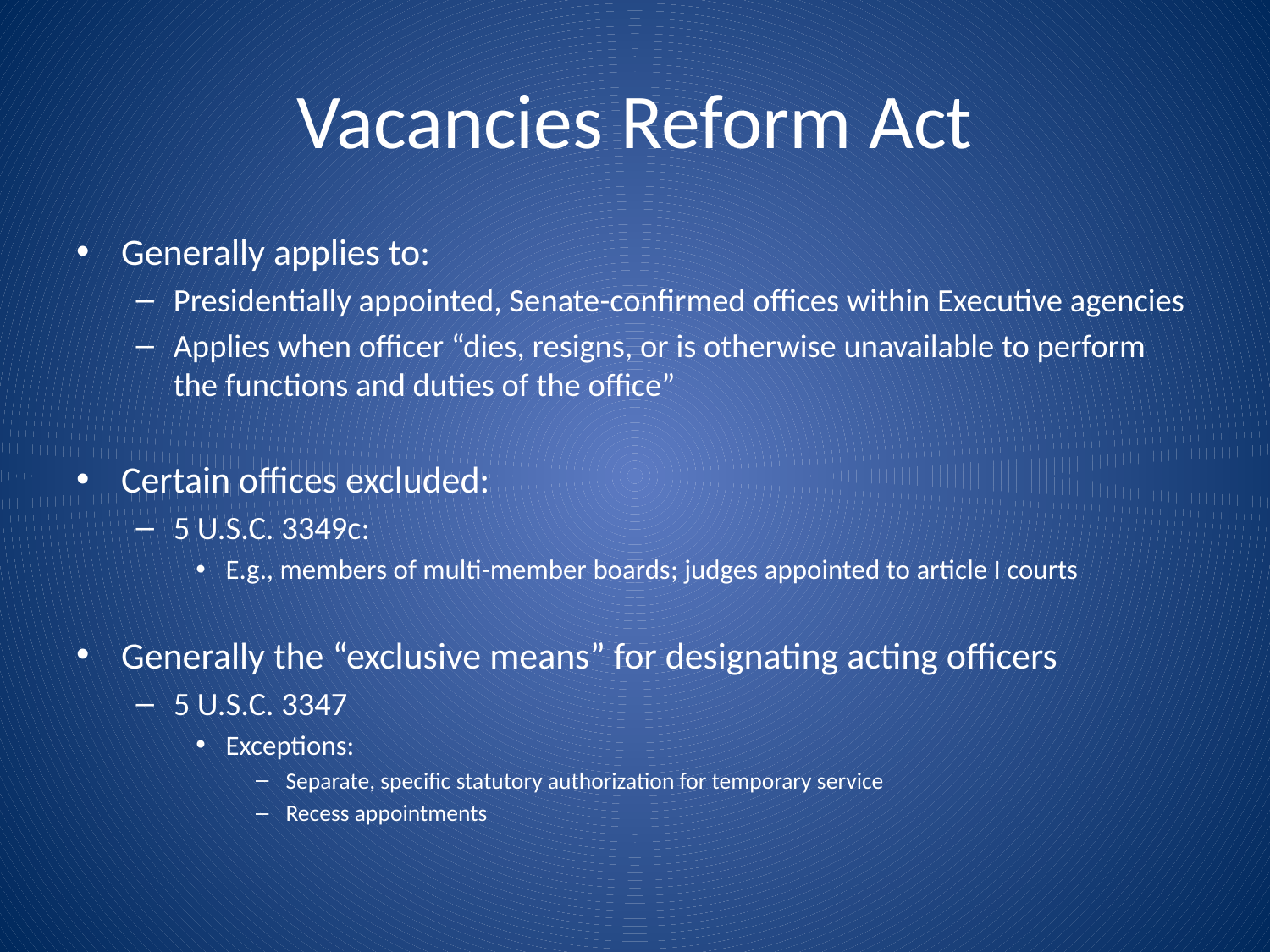

# Vacancies Reform Act
Generally applies to:
Presidentially appointed, Senate-confirmed offices within Executive agencies
Applies when officer “dies, resigns, or is otherwise unavailable to perform the functions and duties of the office”

Certain offices excluded:
5 U.S.C. 3349c:
E.g., members of multi-member boards; judges appointed to article I courts

Generally the “exclusive means” for designating acting officers
5 U.S.C. 3347
Exceptions:
Separate, specific statutory authorization for temporary service
Recess appointments